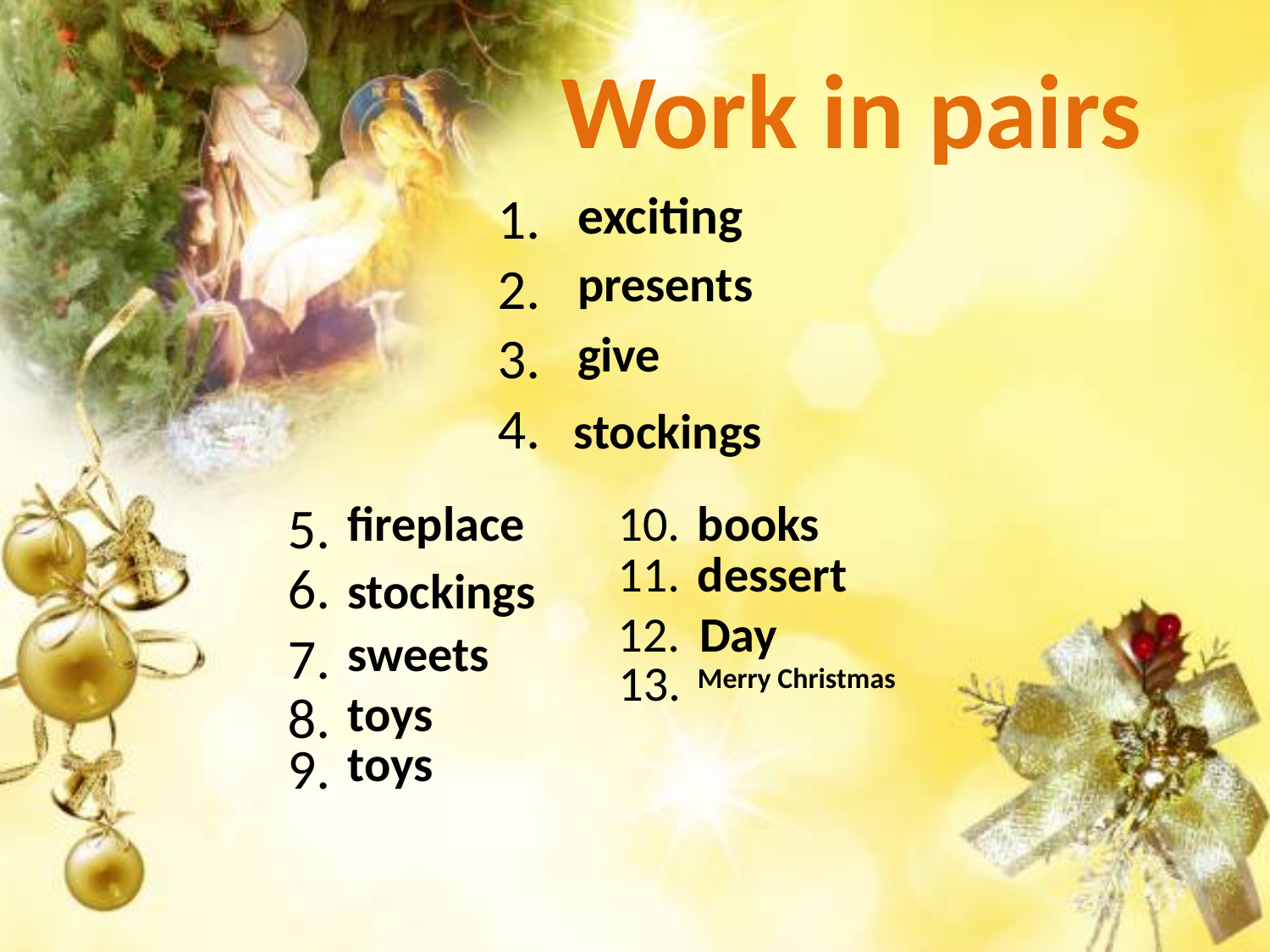

Work in pairs
1.
exciting
2.
presents
3.
give
4.
stockings
5.
fireplace
10.
books
11.
dessert
6.
stockings
12.
Day
7.
sweets

Merry Christmas
13.
8.
toys
9.
toys